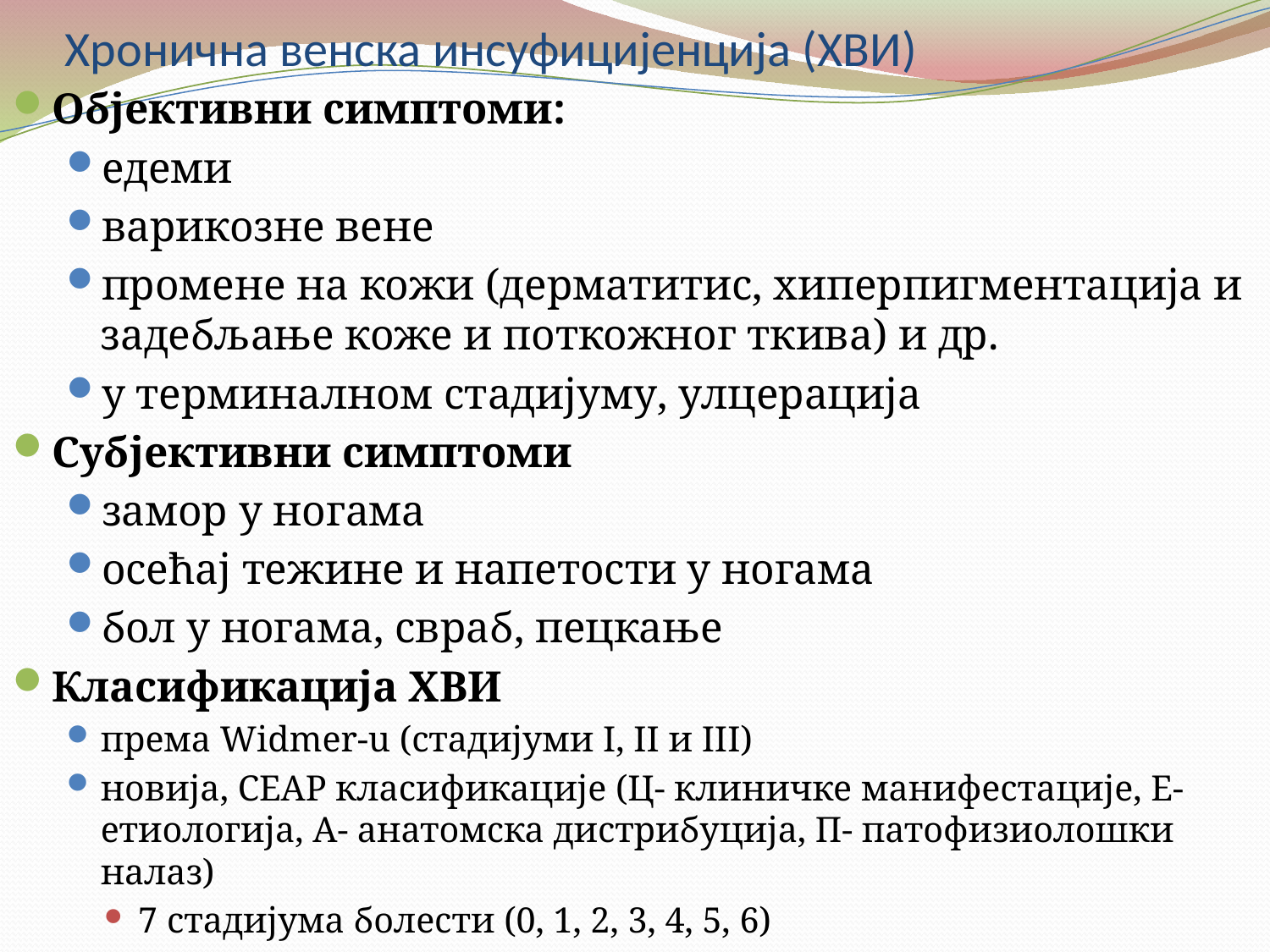

# Хронична венска инсуфицијенција (ХВИ)
Објективни симптоми:
едеми
варикозне вене
промене на кожи (дерматитис, хиперпигментација и задебљање коже и поткожног ткива) и др.
у терминалном стадијуму, улцерација
Субјективни симптоми
замор у ногама
осећај тежине и напетости у ногама
бол у ногама, свраб, пецкање
Класификација ХВИ
према Widmer-u (стадијуми I, II и III)
новија, CEAP класификације (Ц- клиничке манифестације, Е- етиологија, А- анатомска дистрибуција, П- патофизиолошки налаз)
7 стадијума болести (0, 1, 2, 3, 4, 5, 6)